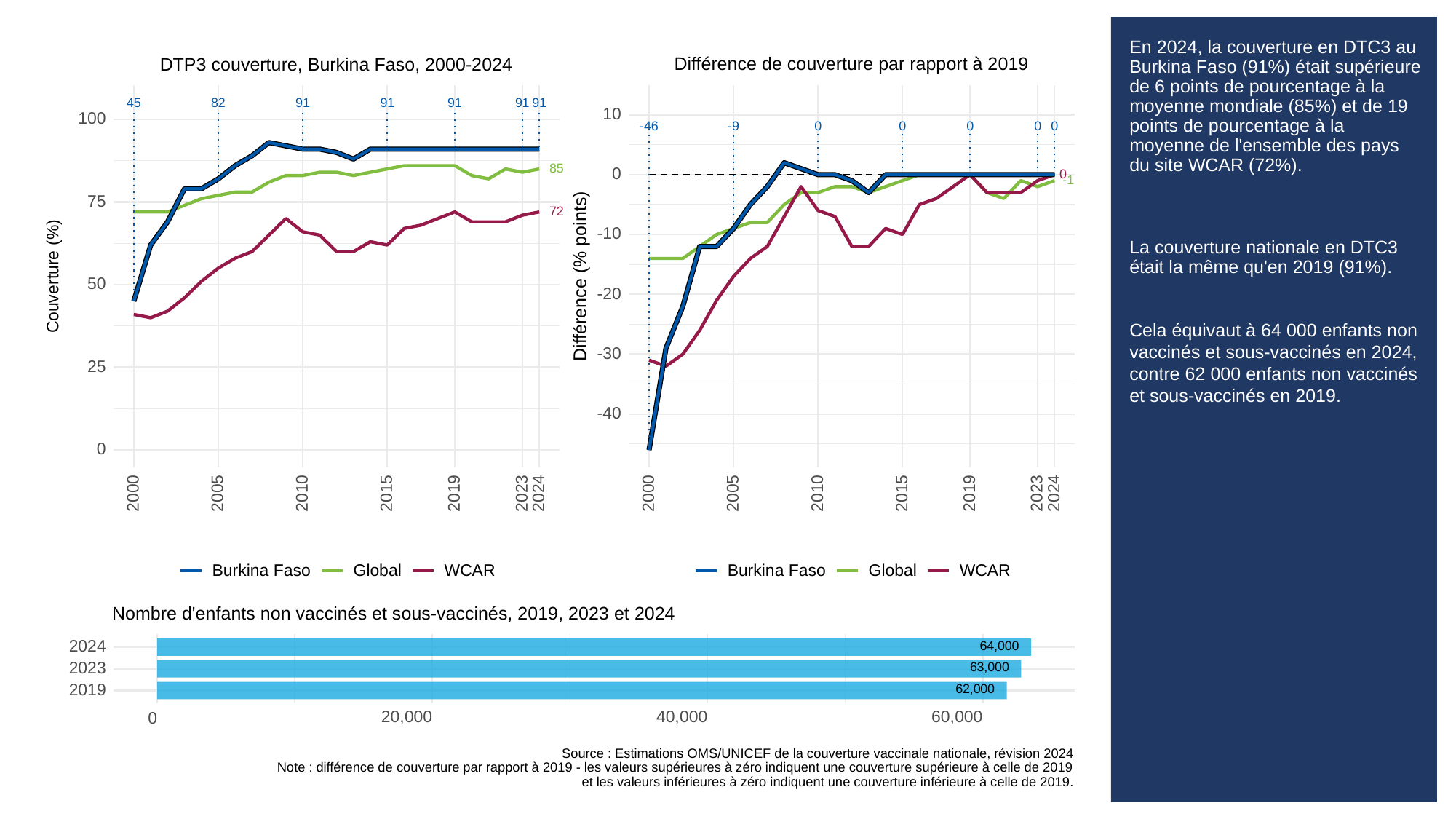

# En 2024, la couverture en DTC3 au Burkina Faso (91%) était supérieure de 6 points de pourcentage à la moyenne mondiale (85%) et de 19 points de pourcentage à la moyenne de l'ensemble des pays du site WCAR (72%).

La couverture nationale en DTC3 était la même qu'en 2019 (91%).

Cela équivaut à 64 000 enfants non vaccinés et sous-vaccinés en 2024, contre 62 000 enfants non vaccinés et sous-vaccinés en 2019.

Différence de couverture par rapport à 2019
DTP3 couverture, Burkina Faso, 2000-2024

82
91
91
91
91
91
45
10

100

-46
-9
0
0
0
0
0

85

0
0

-1
75

72

-10

Différence (% points)
Couverture (%)
50

-20

-30

25

-40

0

2023
2023
2000
2005
2010
2015
2019
2024
2000
2005
2010
2015
2019
2024
Global
WCAR
Global
WCAR
Burkina Faso
Burkina Faso

Nombre d'enfants non vaccinés et sous-vaccinés, 2019, 2023 et 2024

64,000
2024

63,000
2023

62,000
2019

20,000
40,000
60,000
0
Source : Estimations OMS/UNICEF de la couverture vaccinale nationale, révision 2024
Note : différence de couverture par rapport à 2019 - les valeurs supérieures à zéro indiquent une couverture supérieure à celle de 2019
et les valeurs inférieures à zéro indiquent une couverture inférieure à celle de 2019.